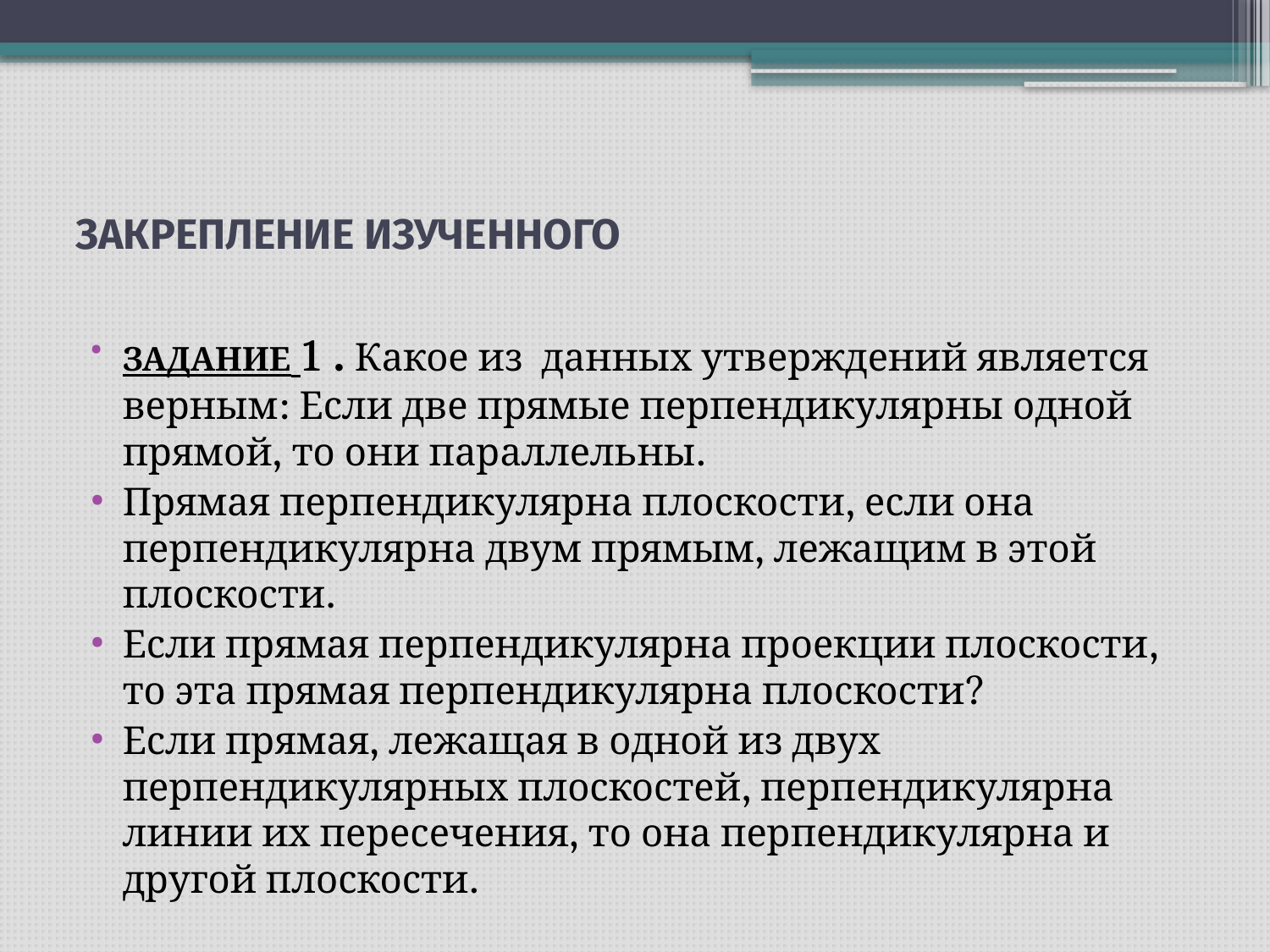

# ЗАКРЕПЛЕНИЕ ИЗУЧЕННОГО
ЗАДАНИЕ 1 . Какое из  данных утверждений является верным: Если две прямые перпендикулярны одной прямой, то они параллельны.
Прямая перпендикулярна плоскости, если она перпендикулярна двум прямым, лежащим в этой плоскости.
Если прямая перпендикулярна проекции плоскости, то эта прямая перпендикулярна плоскости?
Если прямая, лежащая в одной из двух перпендикулярных плоскостей, перпендикулярна линии их пересечения, то она перпендикулярна и другой плоскости.